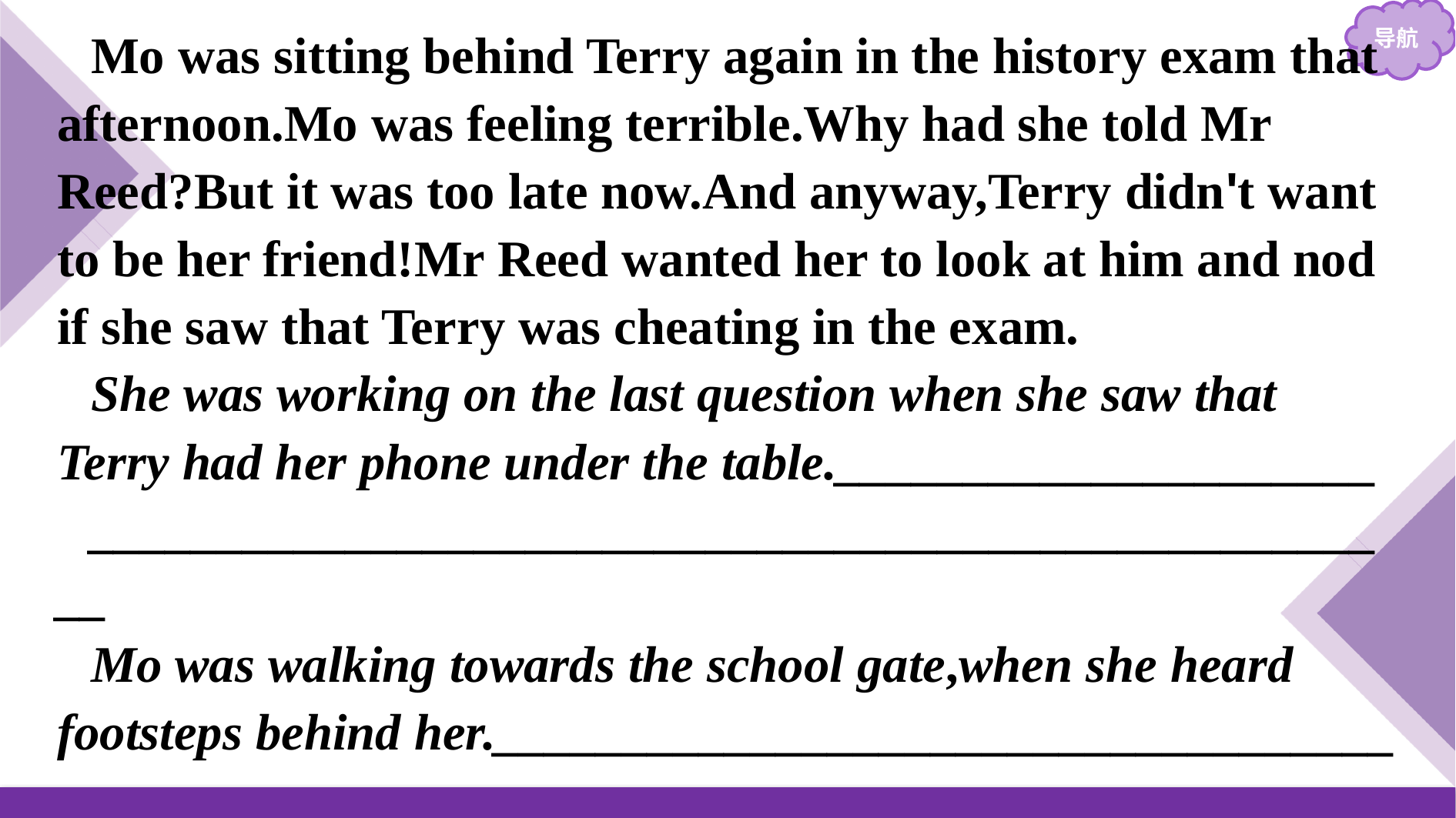

Mo was sitting behind Terry again in the history exam that afternoon.Mo was feeling terrible.Why had she told Mr Reed?But it was too late now.And anyway,Terry didn't want to be her friend!Mr Reed wanted her to look at him and nod if she saw that Terry was cheating in the exam.
She was working on the last question when she saw that Terry had her phone under the table._____________________
____________________________________________________
Mo was walking towards the school gate,when she heard footsteps behind her.___________________________________
____________________________________________________